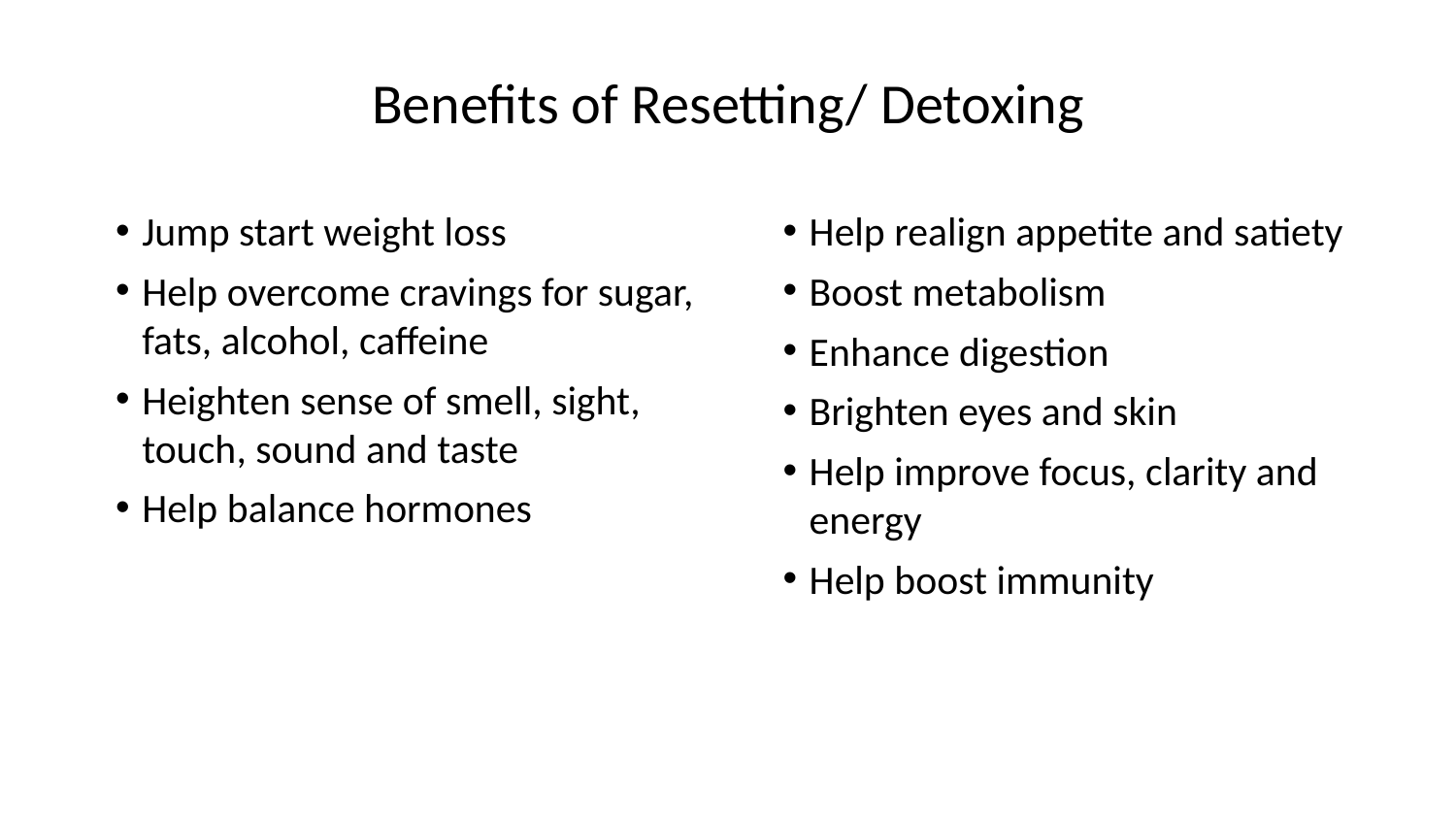

# Benefits of Resetting/ Detoxing
Jump start weight loss
Help overcome cravings for sugar, fats, alcohol, caffeine
Heighten sense of smell, sight, touch, sound and taste
Help balance hormones
Help realign appetite and satiety
Boost metabolism
Enhance digestion
Brighten eyes and skin
Help improve focus, clarity and energy
Help boost immunity